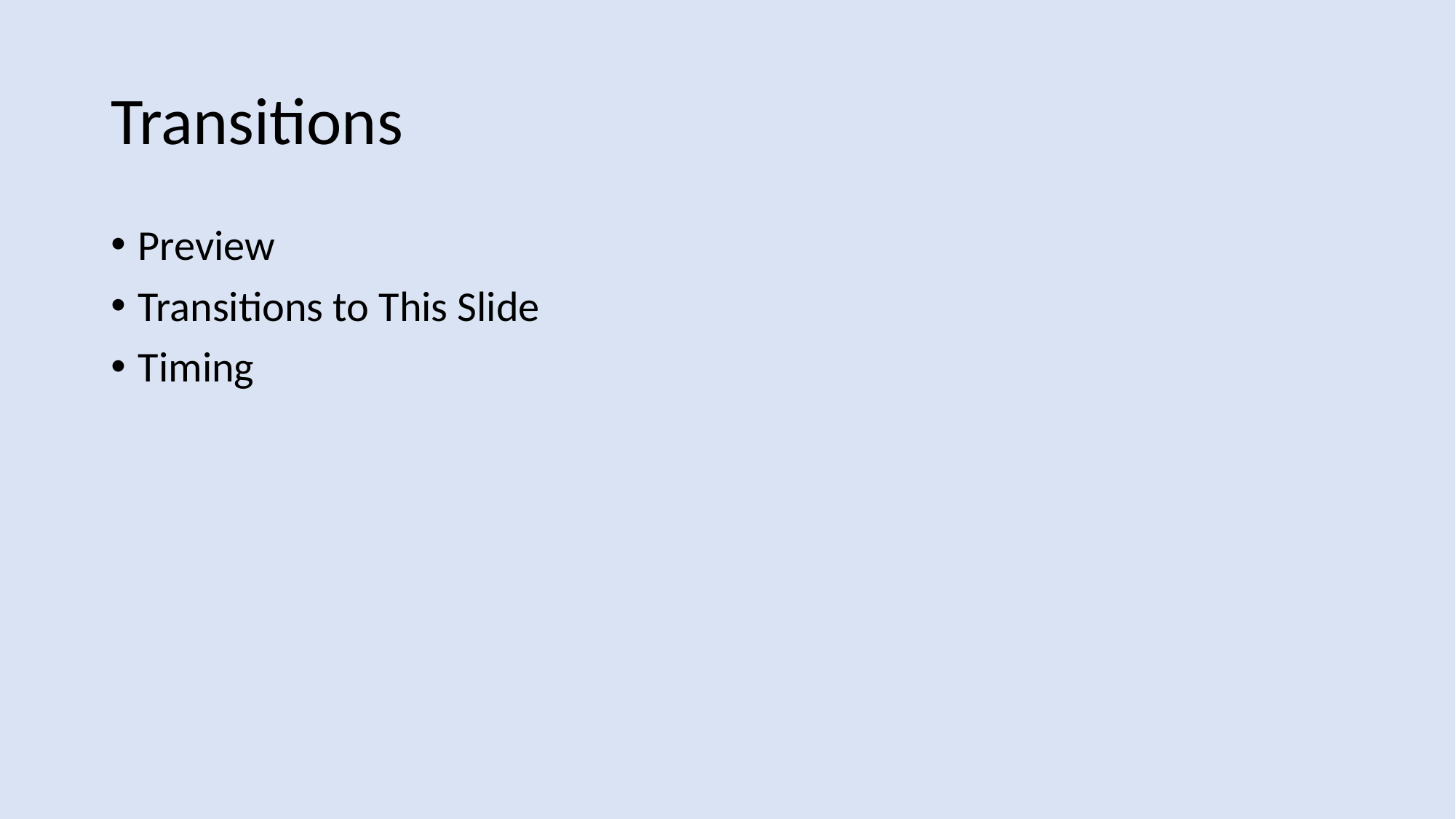

# Transitions
Preview
Transitions to This Slide
Timing